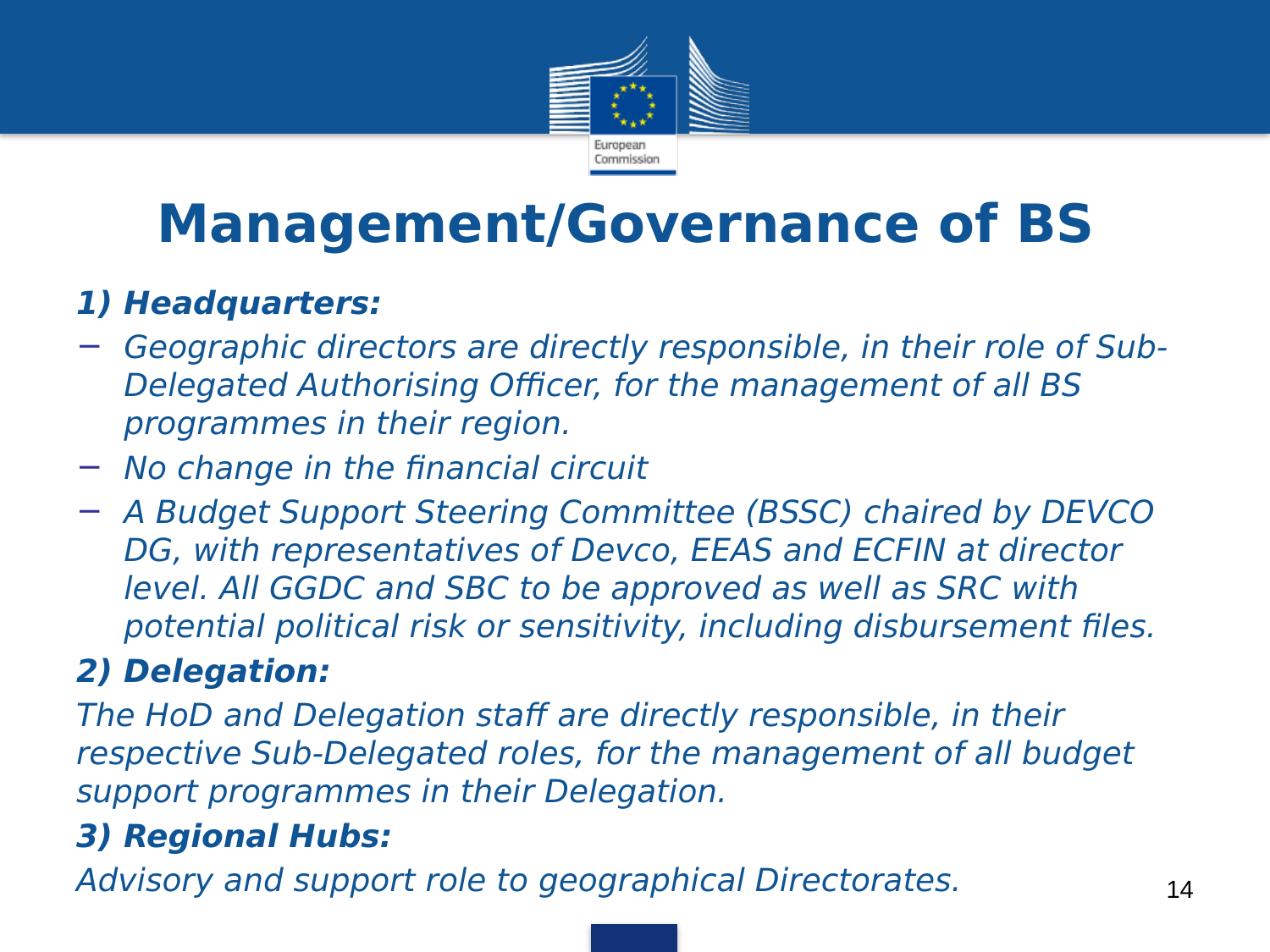

# Management/Governance of BS
1) Headquarters:
Geographic directors are directly responsible, in their role of Sub-Delegated Authorising Officer, for the management of all BS programmes in their region.
No change in the financial circuit
A Budget Support Steering Committee (BSSC) chaired by DEVCO DG, with representatives of Devco, EEAS and ECFIN at director level. All GGDC and SBC to be approved as well as SRC with potential political risk or sensitivity, including disbursement files.
2) Delegation:
The HoD and Delegation staff are directly responsible, in their respective Sub-Delegated roles, for the management of all budget support programmes in their Delegation.
3) Regional Hubs:
Advisory and support role to geographical Directorates.

14